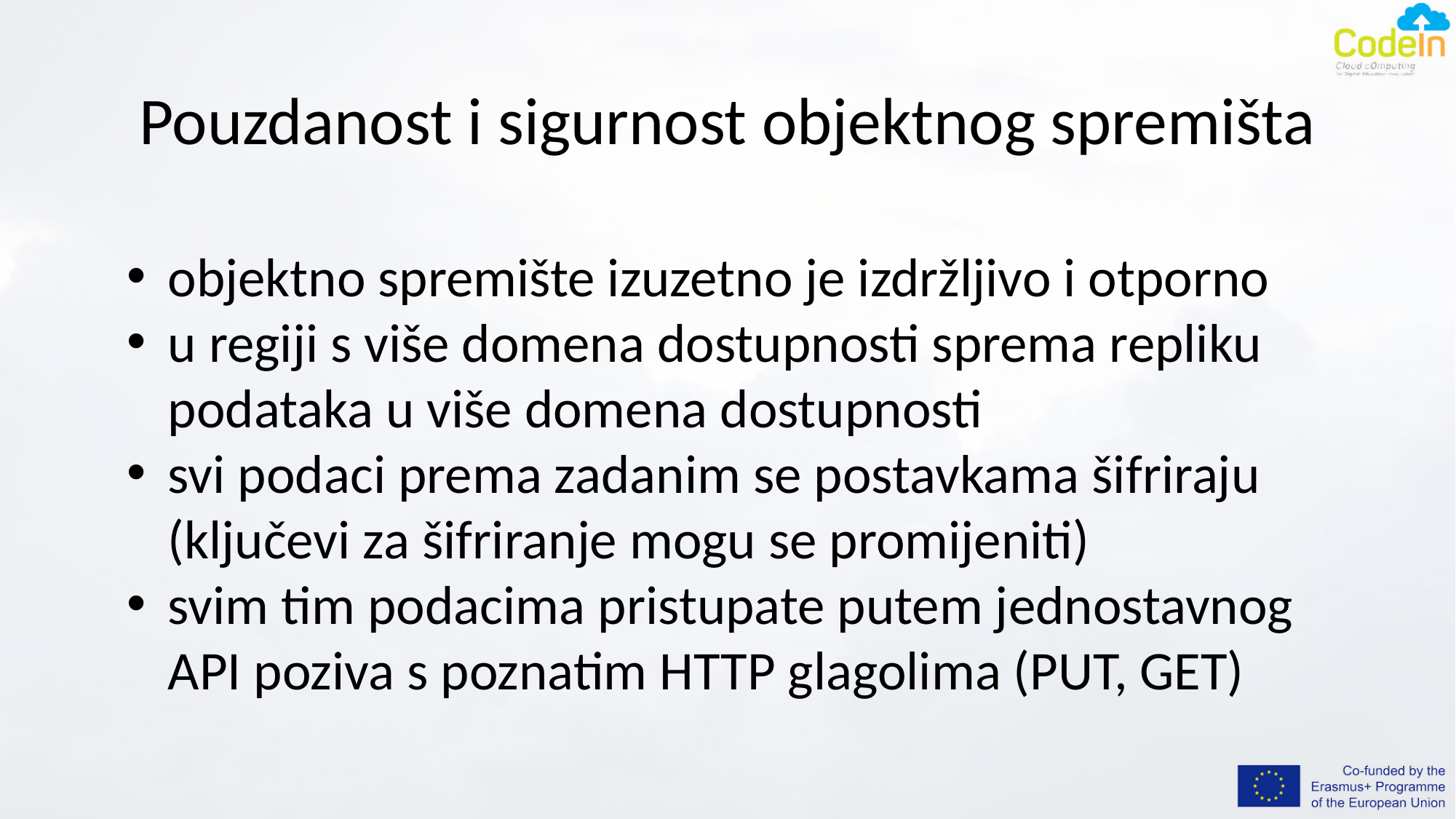

# Pouzdanost i sigurnost objektnog spremišta
objektno spremište izuzetno je izdržljivo i otporno
u regiji s više domena dostupnosti sprema repliku podataka u više domena dostupnosti
svi podaci prema zadanim se postavkama šifriraju (ključevi za šifriranje mogu se promijeniti)
svim tim podacima pristupate putem jednostavnog API poziva s poznatim HTTP glagolima (PUT, GET)